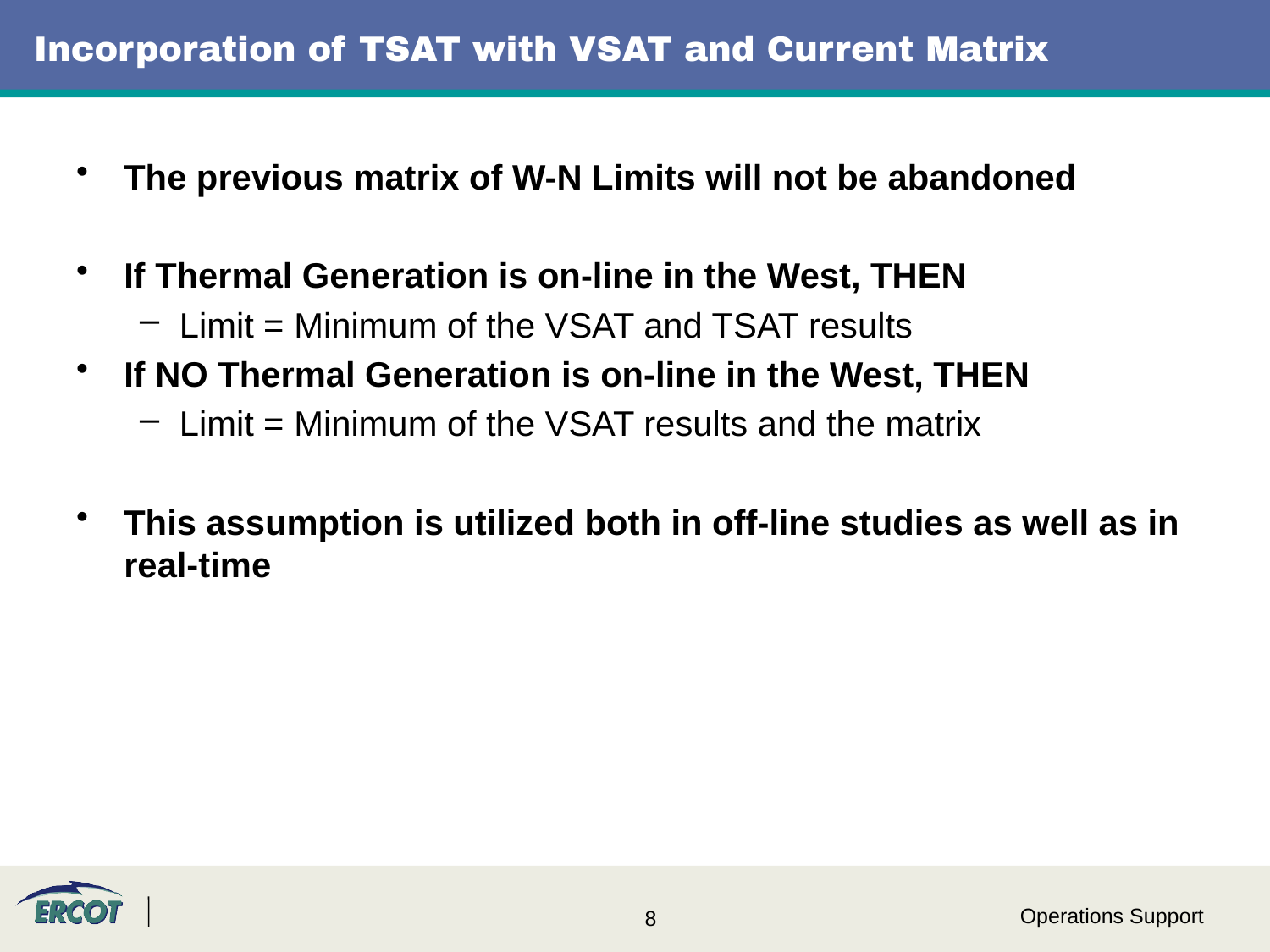

# Incorporation of TSAT with VSAT and Current Matrix
The previous matrix of W-N Limits will not be abandoned

If Thermal Generation is on-line in the West, THEN
Limit = Minimum of the VSAT and TSAT results
If NO Thermal Generation is on-line in the West, THEN
Limit = Minimum of the VSAT results and the matrix

This assumption is utilized both in off-line studies as well as in real-time
Operations Support